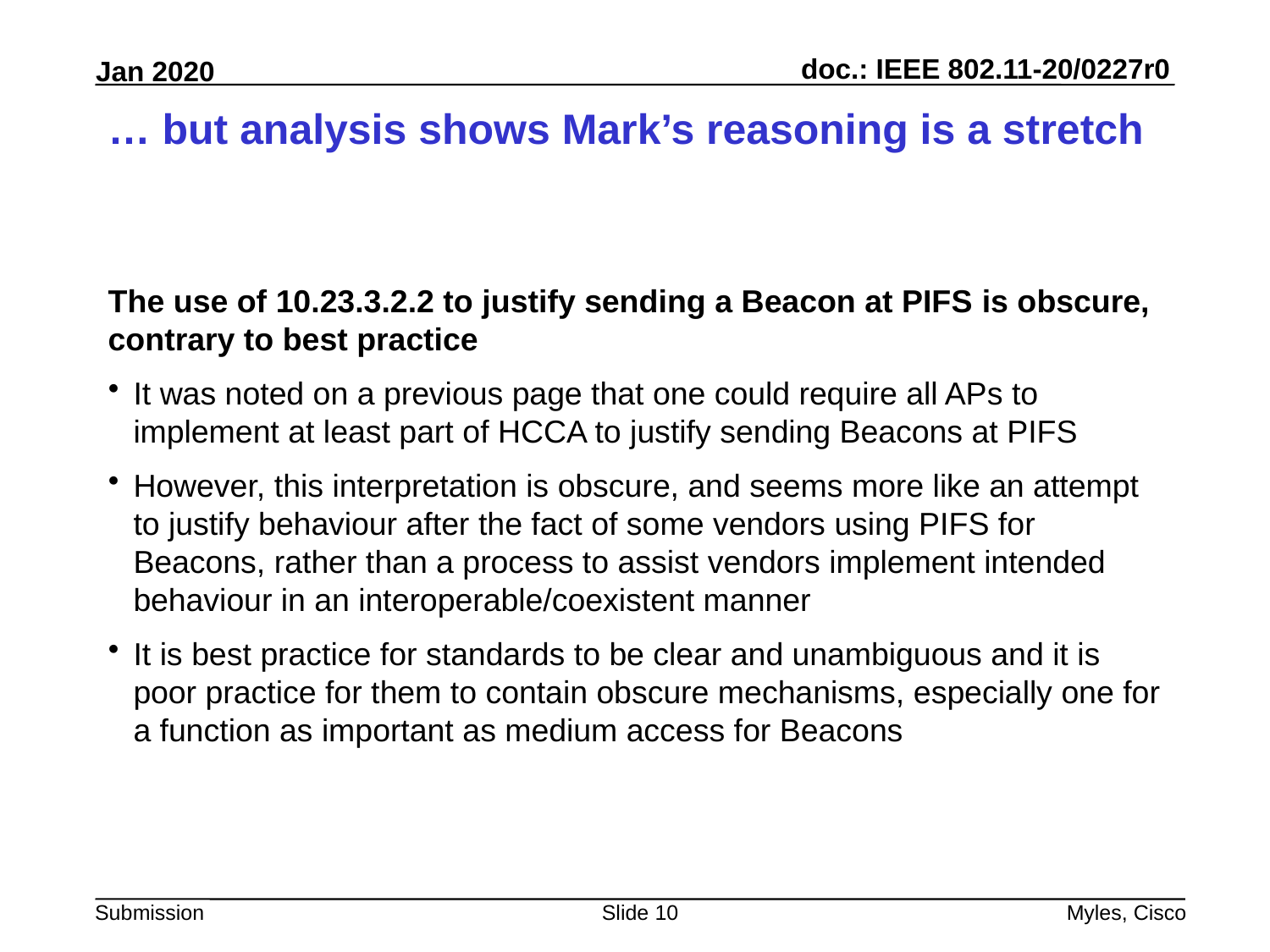

# … but analysis shows Mark’s reasoning is a stretch
The use of 10.23.3.2.2 to justify sending a Beacon at PIFS is obscure, contrary to best practice
It was noted on a previous page that one could require all APs to implement at least part of HCCA to justify sending Beacons at PIFS
However, this interpretation is obscure, and seems more like an attempt to justify behaviour after the fact of some vendors using PIFS for Beacons, rather than a process to assist vendors implement intended behaviour in an interoperable/coexistent manner
It is best practice for standards to be clear and unambiguous and it is poor practice for them to contain obscure mechanisms, especially one for a function as important as medium access for Beacons
Slide 10
Myles, Cisco